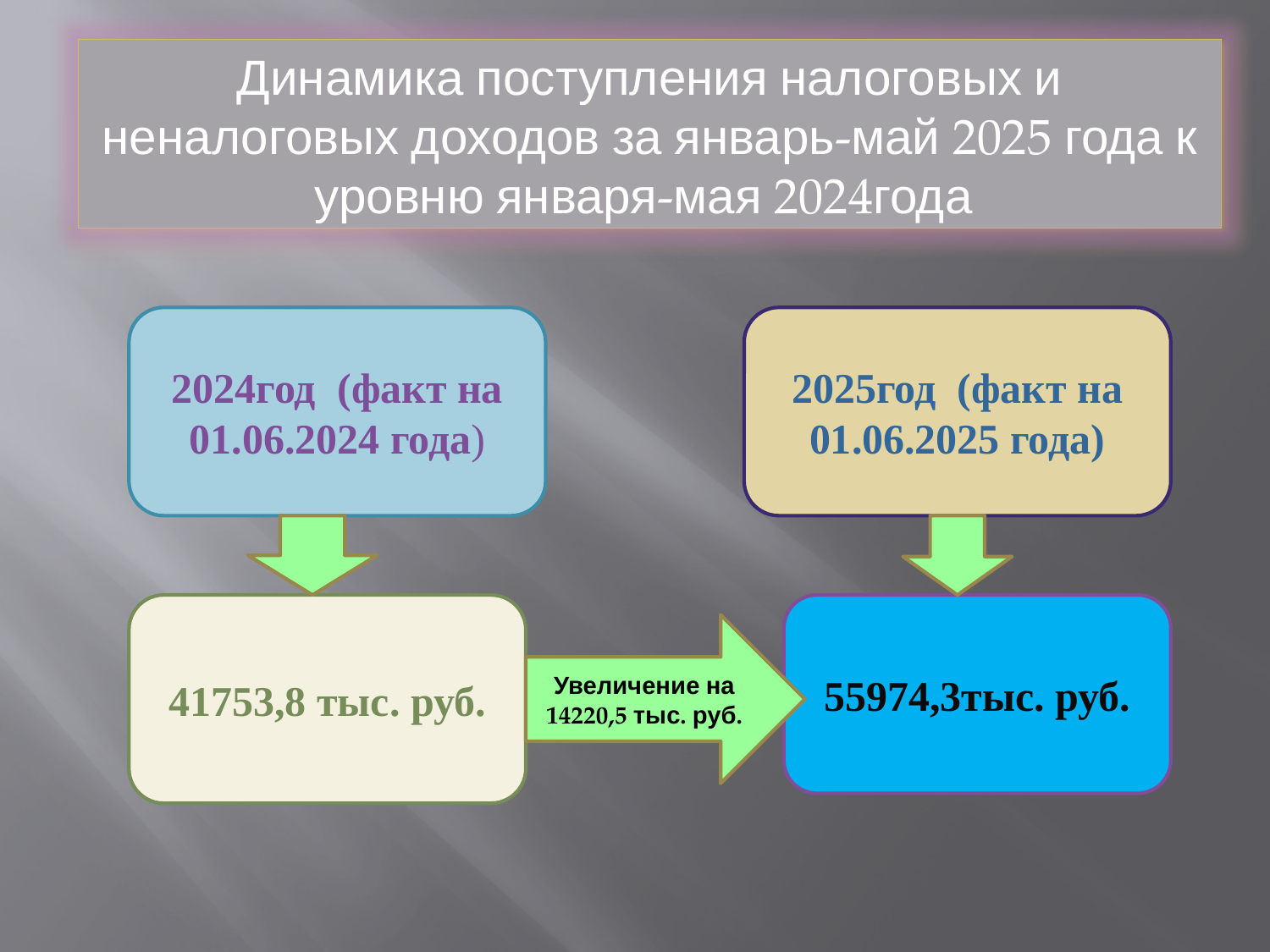

Динамика поступления налоговых и неналоговых доходов за январь-май 2025 года к уровню января-мая 2024года
2024год  (факт на 01.06.2024 года)
2025год  (факт на 01.06.2025 года)

41753,8 тыс. руб.
55974,3тыс. руб.
Увеличение на 14220,5 тыс. руб.